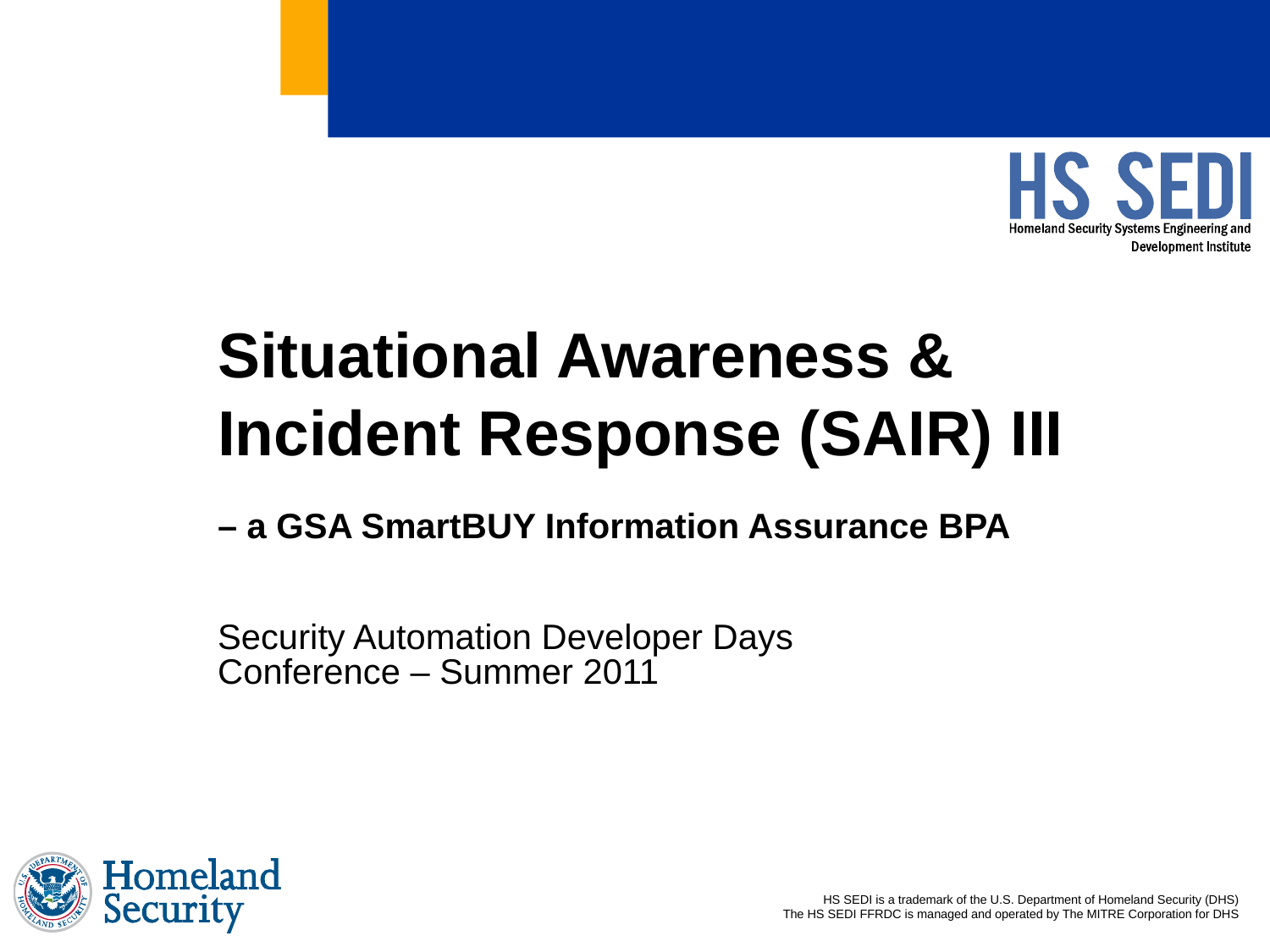

# Situational Awareness & Incident Response (SAIR) III – a GSA SmartBUY Information Assurance BPA
Security Automation Developer Days Conference – Summer 2011